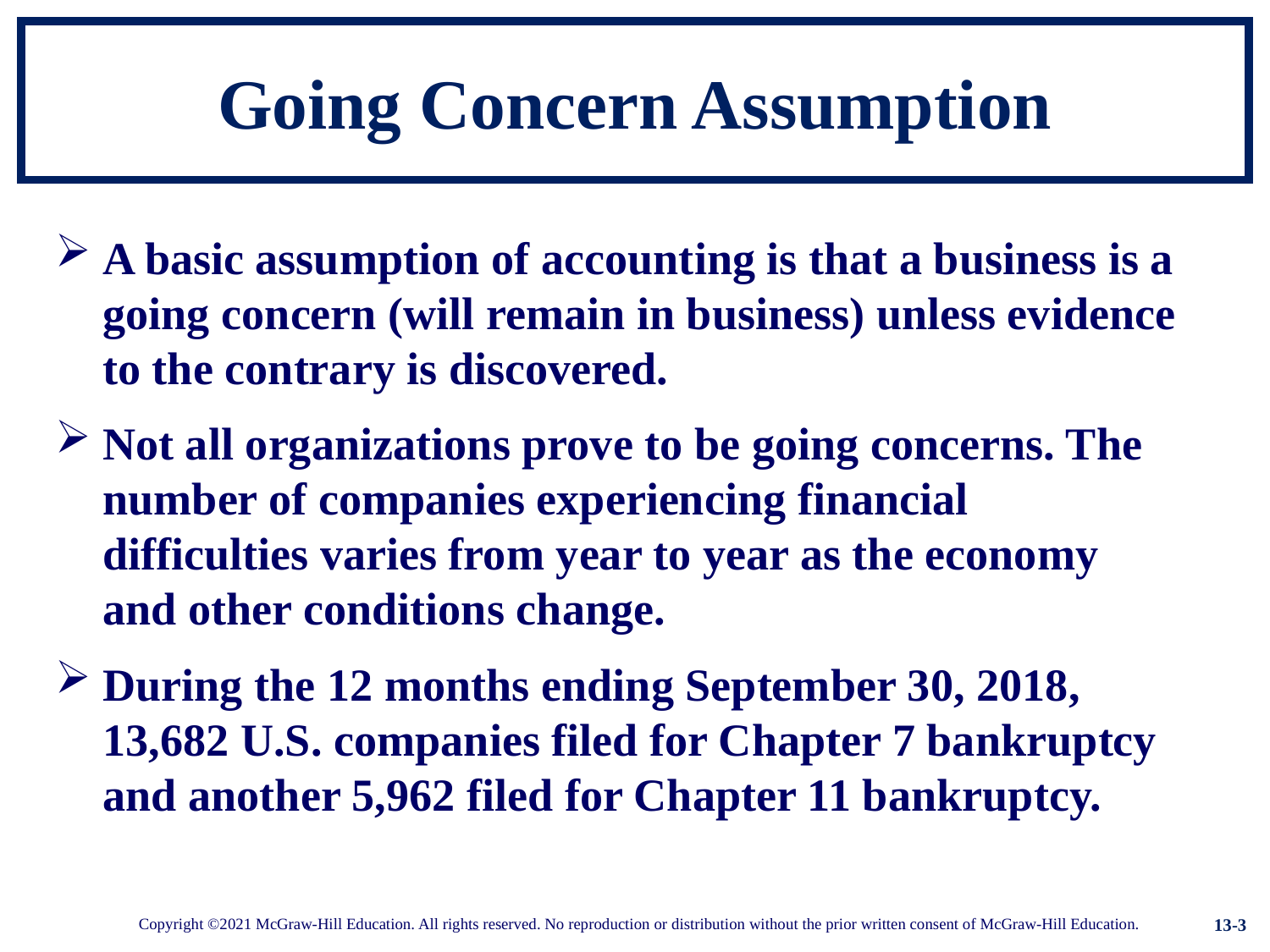

# Going Concern Assumption
A basic assumption of accounting is that a business is a going concern (will remain in business) unless evidence to the contrary is discovered.
Not all organizations prove to be going concerns. The number of companies experiencing financial difficulties varies from year to year as the economy and other conditions change.
During the 12 months ending September 30, 2018, 13,682 U.S. companies filed for Chapter 7 bankruptcy and another 5,962 filed for Chapter 11 bankruptcy.
13-3
Copyright ©2021 McGraw-Hill Education. All rights reserved. No reproduction or distribution without the prior written consent of McGraw-Hill Education.